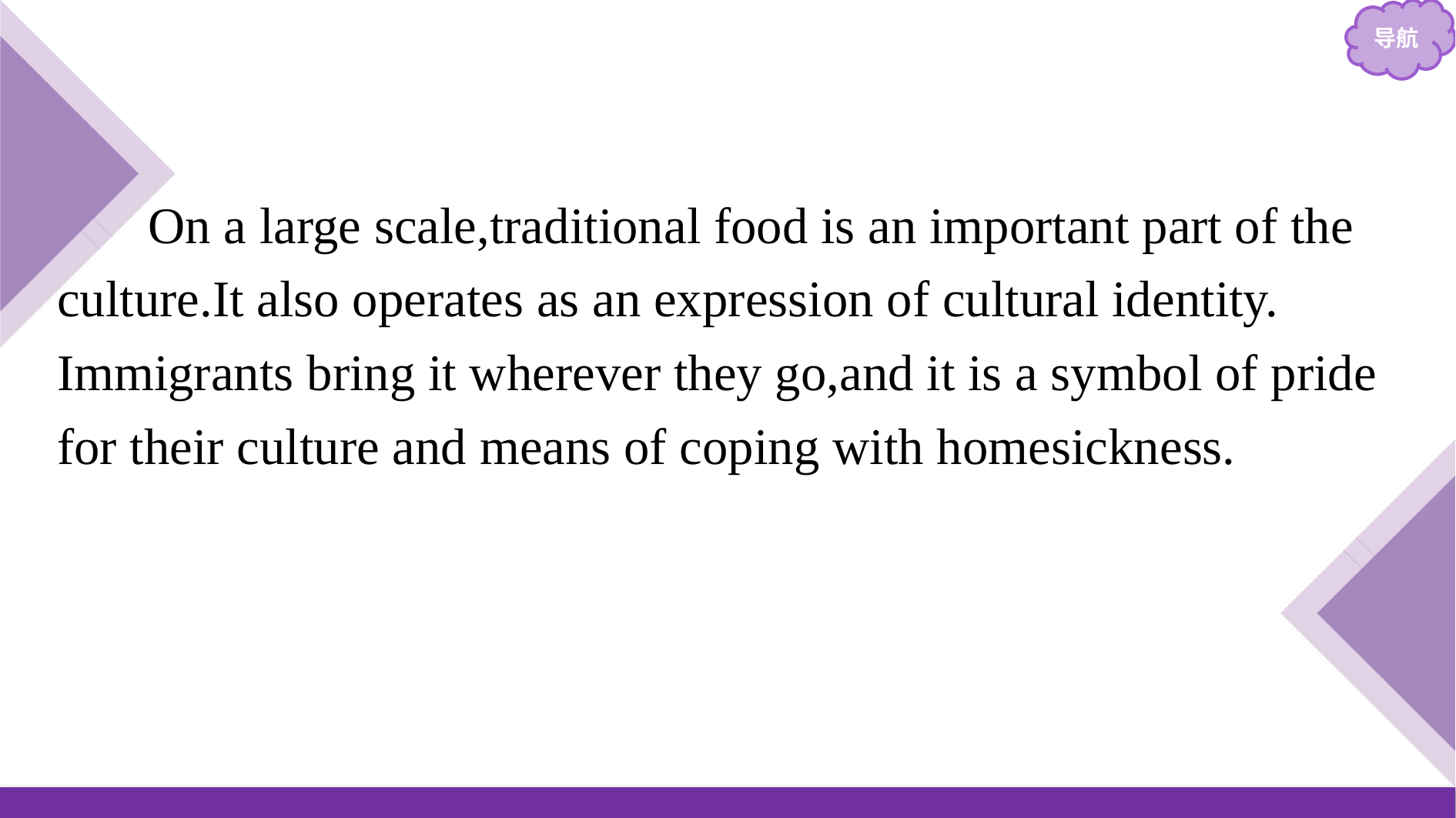

On a large scale,traditional food is an important part of the culture.It also operates as an expression of cultural identity. Immigrants bring it wherever they go,and it is a symbol of pride for their culture and means of coping with homesickness.